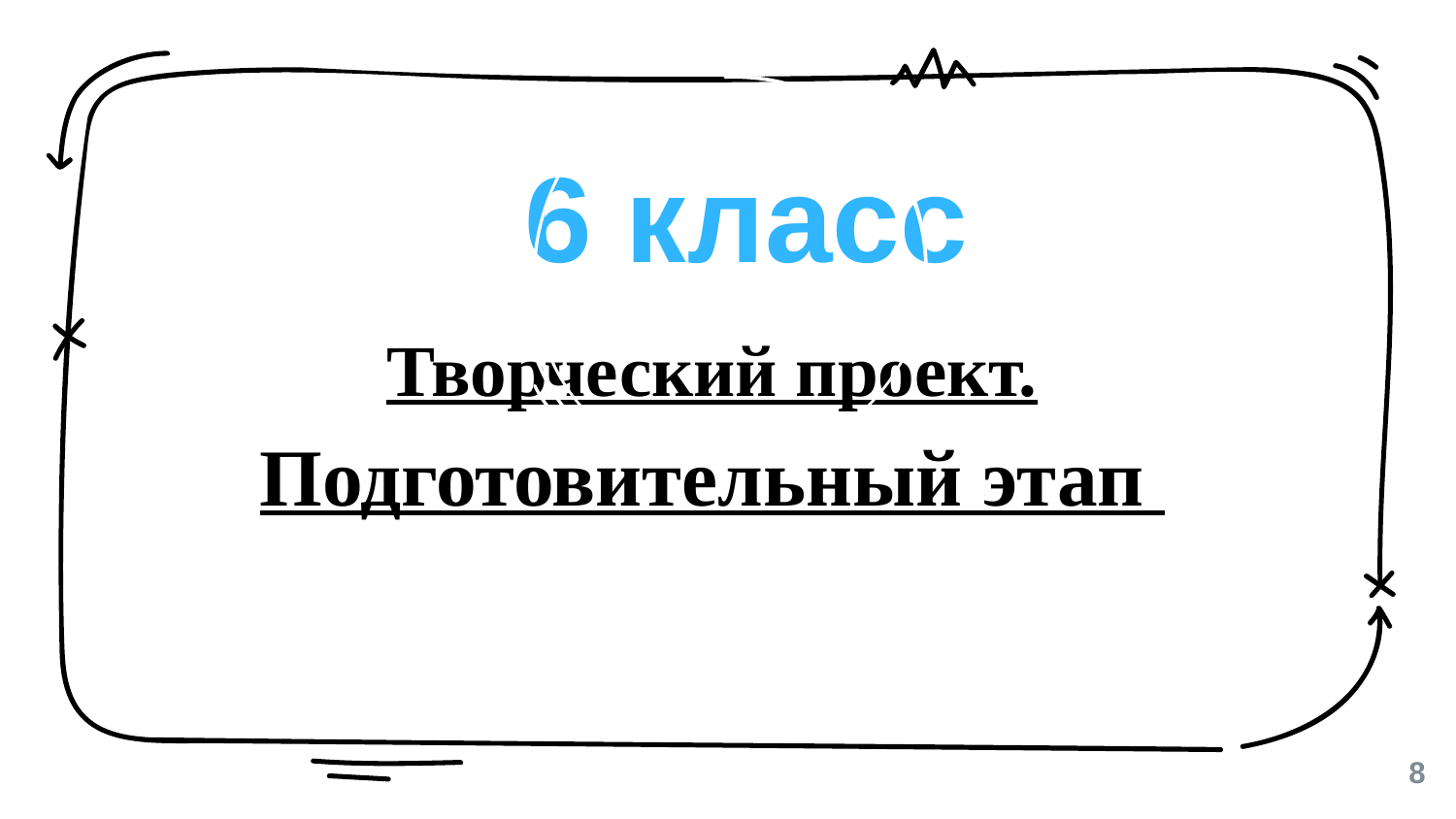

6 класс
Творческий проект. Подготовительный этап
8